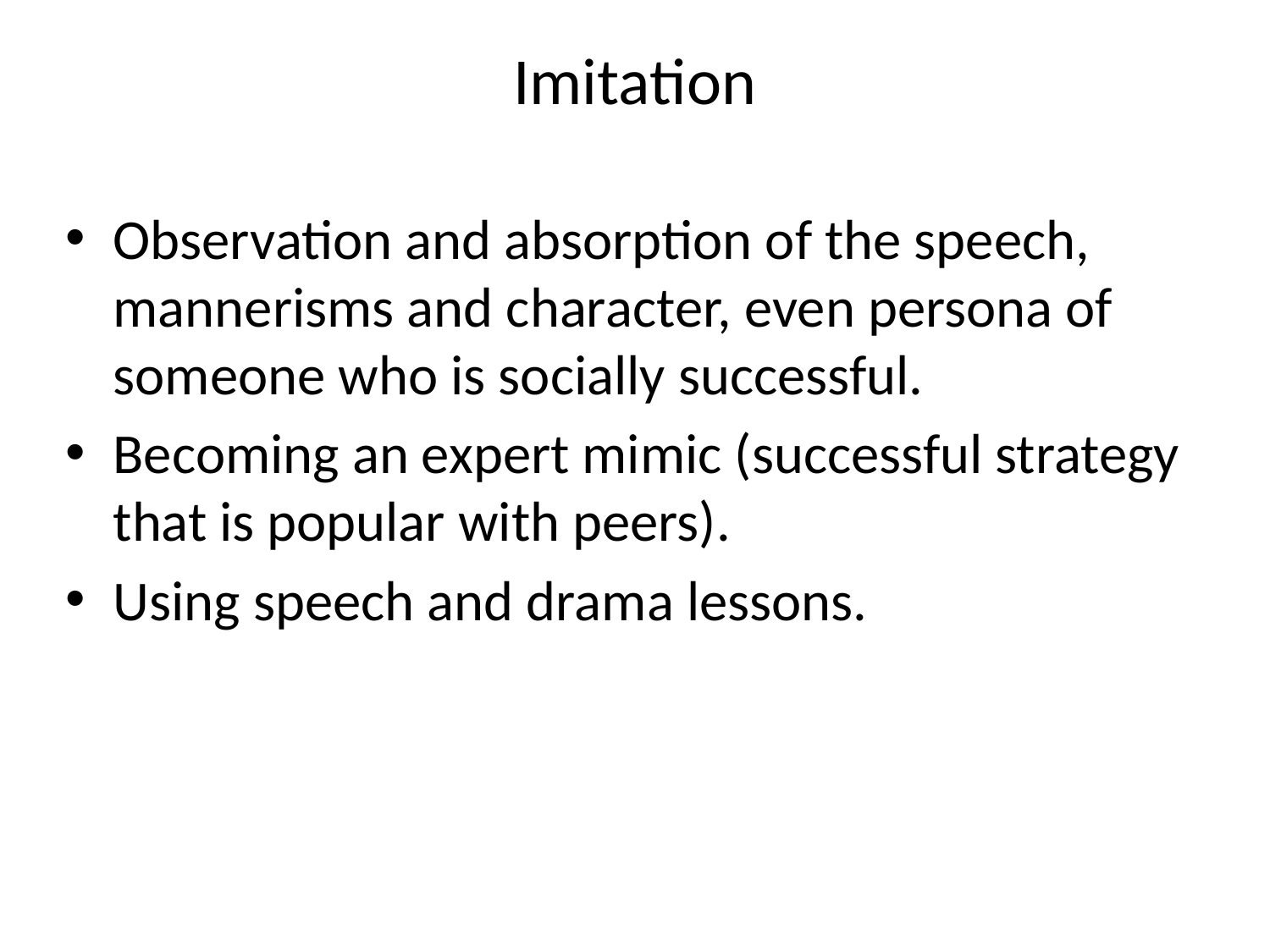

# Imitation
Observation and absorption of the speech, mannerisms and character, even persona of someone who is socially successful.
Becoming an expert mimic (successful strategy that is popular with peers).
Using speech and drama lessons.